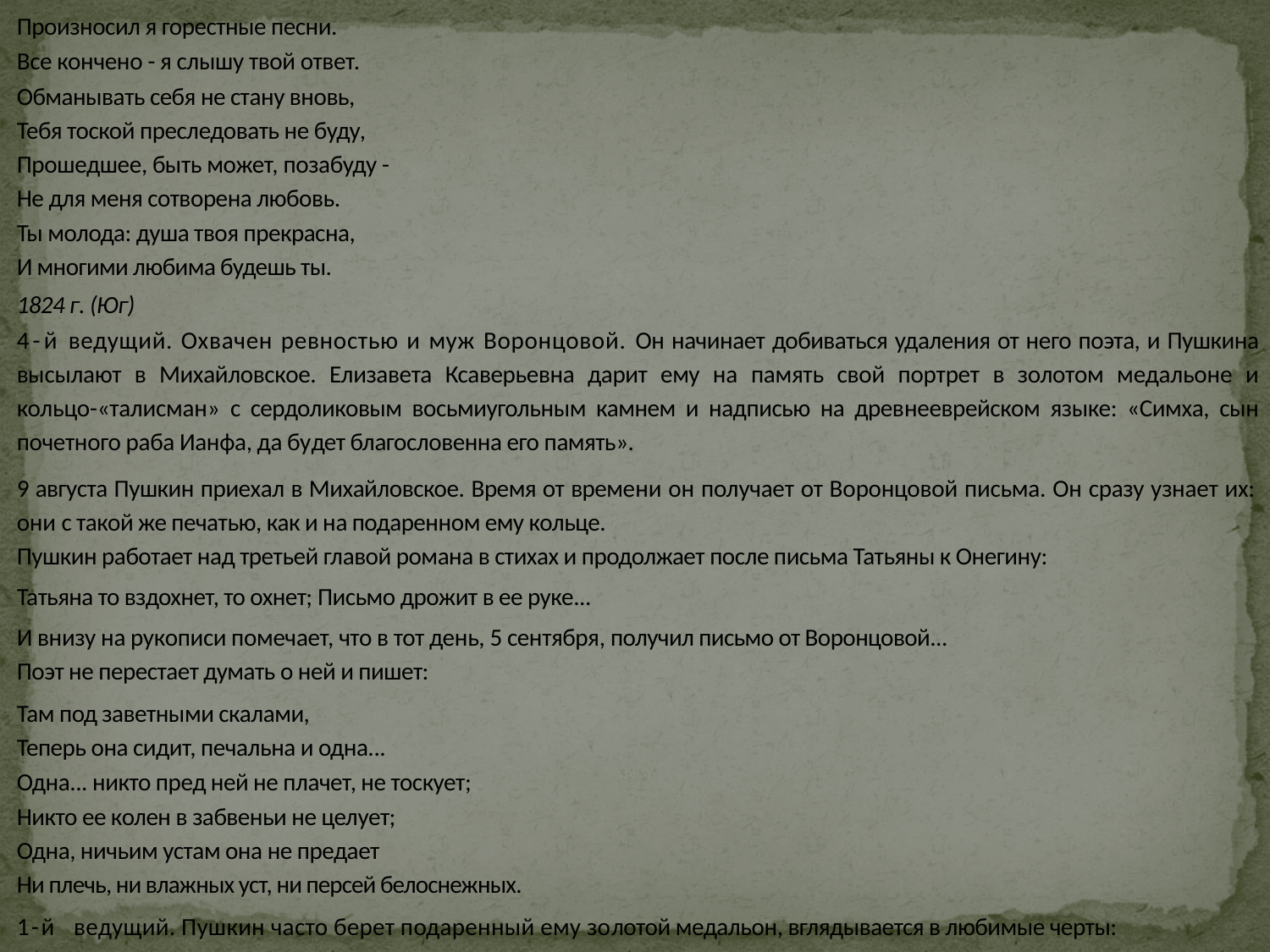

Произносил я горестные песни.
Все кончено - я слышу твой ответ.
Обманывать себя не стану вновь,
Тебя тоской преследовать не буду,
Прошедшее, быть может, позабуду -
Не для меня сотворена любовь.
Ты молода: душа твоя прекрасна,
И многими любима будешь ты.
1824 г. (Юг)
4-й ведущий. Охвачен ревностью и муж Воронцовой. Он начинает добиваться удаления от него поэта, и Пушкина вы­сылают в Михайловское. Елизавета Ксаверьевна дарит ему на память свой портрет в золотом медальоне и кольцо-«талисман» с сердоликовым восьмиугольным камнем и надписью на древ­нееврейском языке: «Симха, сын почетного раба Ианфа, да бу­дет благословенна его память».
9 августа Пушкин приехал в Михайловское. Время от време­ни он получает от Воронцовой письма. Он сразу узнает их: они с такой же печатью, как и на подаренном ему кольце.
Пушкин работает над третьей главой романа в стихах и про­должает после письма Татьяны к Онегину:
Татьяна то вздохнет, то охнет; Письмо дрожит в ее руке...
И внизу на рукописи помечает, что в тот день, 5 сентября, получил письмо от Воронцовой...
Поэт не перестает думать о ней и пишет:
Там под заветными скалами,
Теперь она сидит, печальна и одна...
Одна... никто пред ней не плачет, не тоскует;
Никто ее колен в забвеньи не целует;
Одна, ничьим устам она не предает
Ни плечь, ни влажных уст, ни персей белоснежных.
1-й   ведущий. Пушкин часто берет подаренный ему зо­лотой медальон, вглядывается в любимые черты:
#